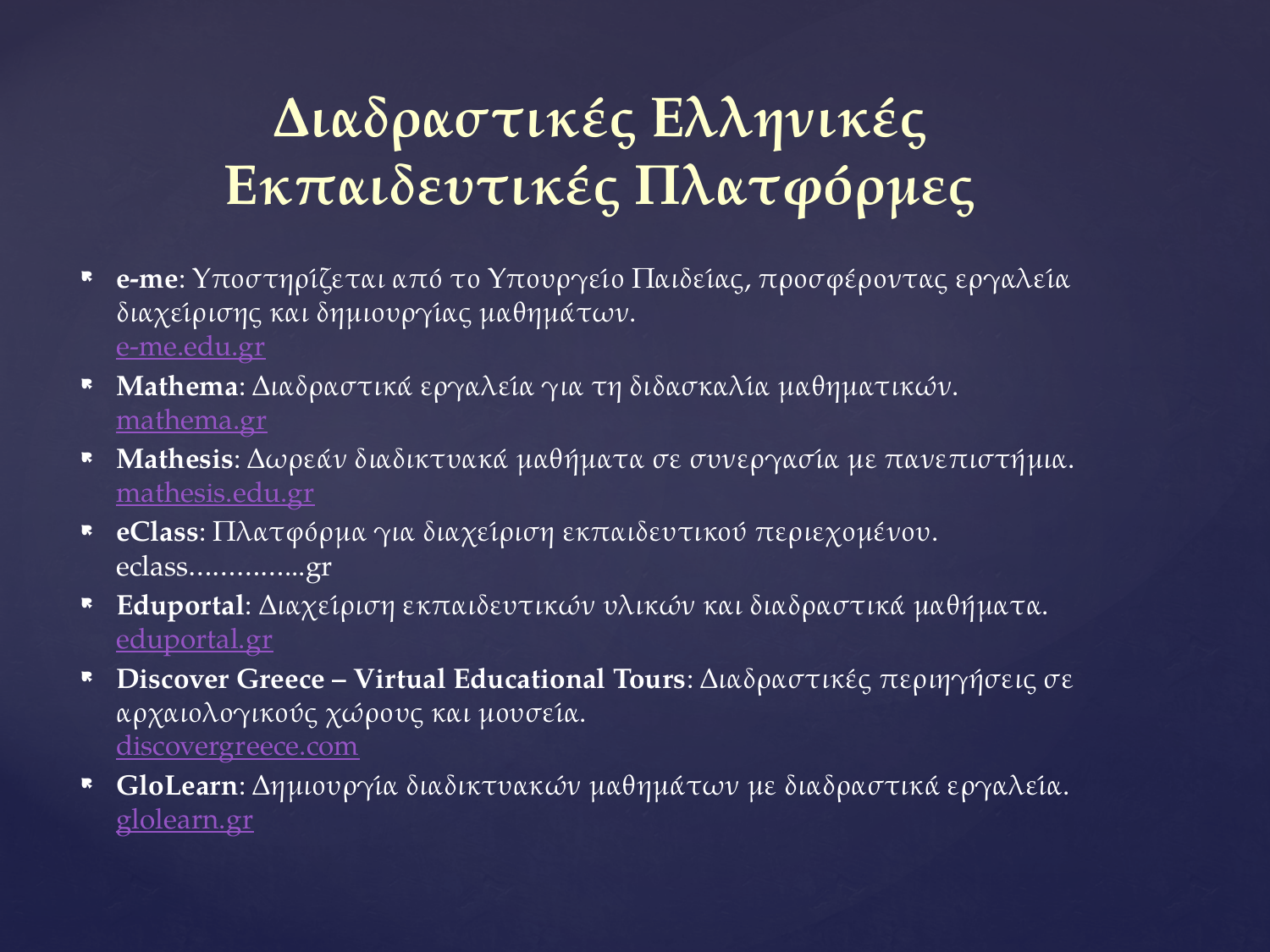

Διαδραστικές Ελληνικές Εκπαιδευτικές Πλατφόρμες
e-me: Υποστηρίζεται από το Υπουργείο Παιδείας, προσφέροντας εργαλεία διαχείρισης και δημιουργίας μαθημάτων.
e-me.edu.gr
Mathema: Διαδραστικά εργαλεία για τη διδασκαλία μαθηματικών.
mathema.gr
Mathesis: Δωρεάν διαδικτυακά μαθήματα σε συνεργασία με πανεπιστήμια.
mathesis.edu.gr
eClass: Πλατφόρμα για διαχείριση εκπαιδευτικού περιεχομένου.
eclass…………...gr
Eduportal: Διαχείριση εκπαιδευτικών υλικών και διαδραστικά μαθήματα.
eduportal.gr
Discover Greece – Virtual Educational Tours: Διαδραστικές περιηγήσεις σε αρχαιολογικούς χώρους και μουσεία.
discovergreece.com
GloLearn: Δημιουργία διαδικτυακών μαθημάτων με διαδραστικά εργαλεία.
glolearn.gr